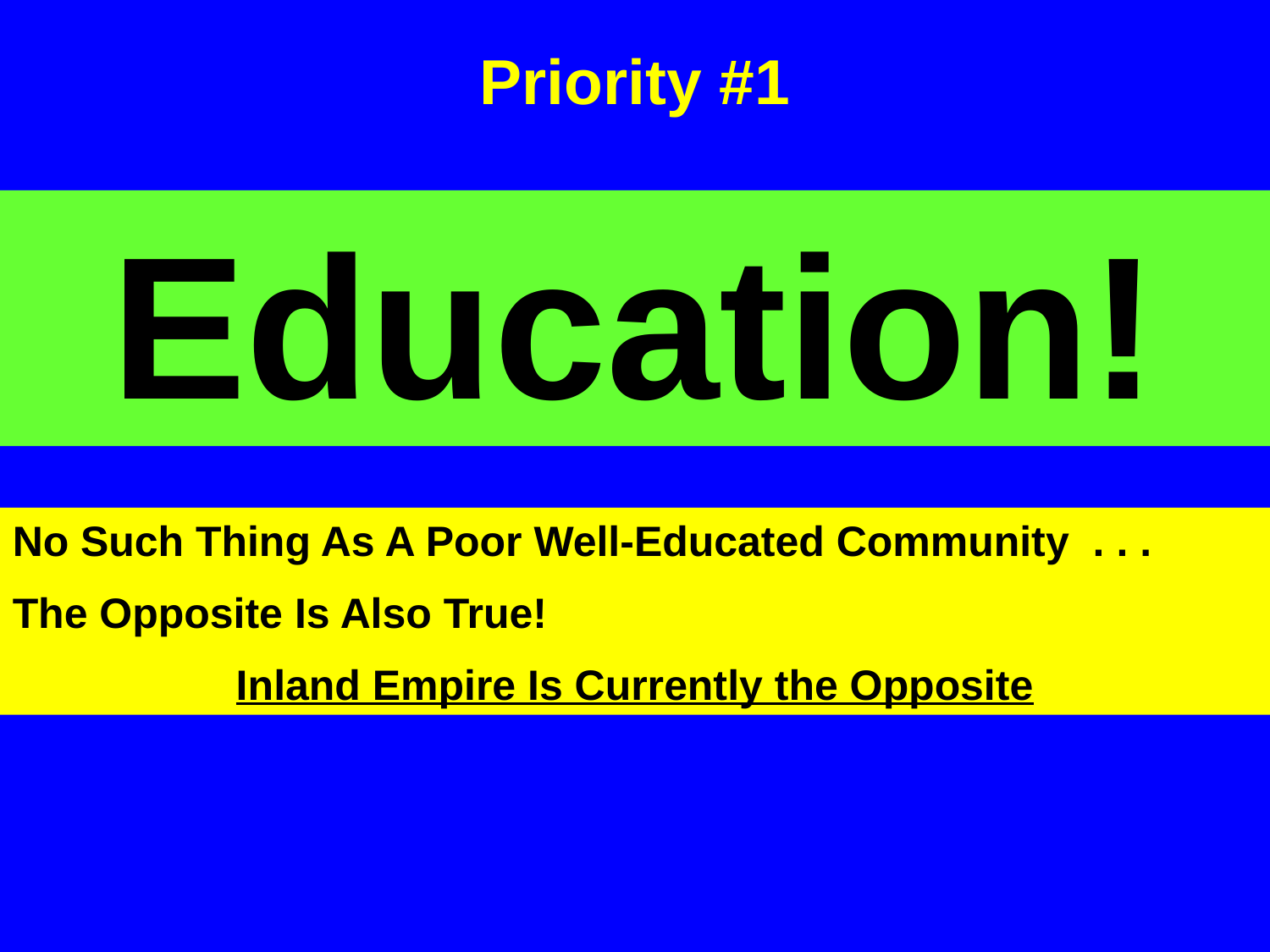

# Priority #1
Education!
No Such Thing As A Poor Well-Educated Community  . . .
The Opposite Is Also True!
Inland Empire Is Currently the Opposite